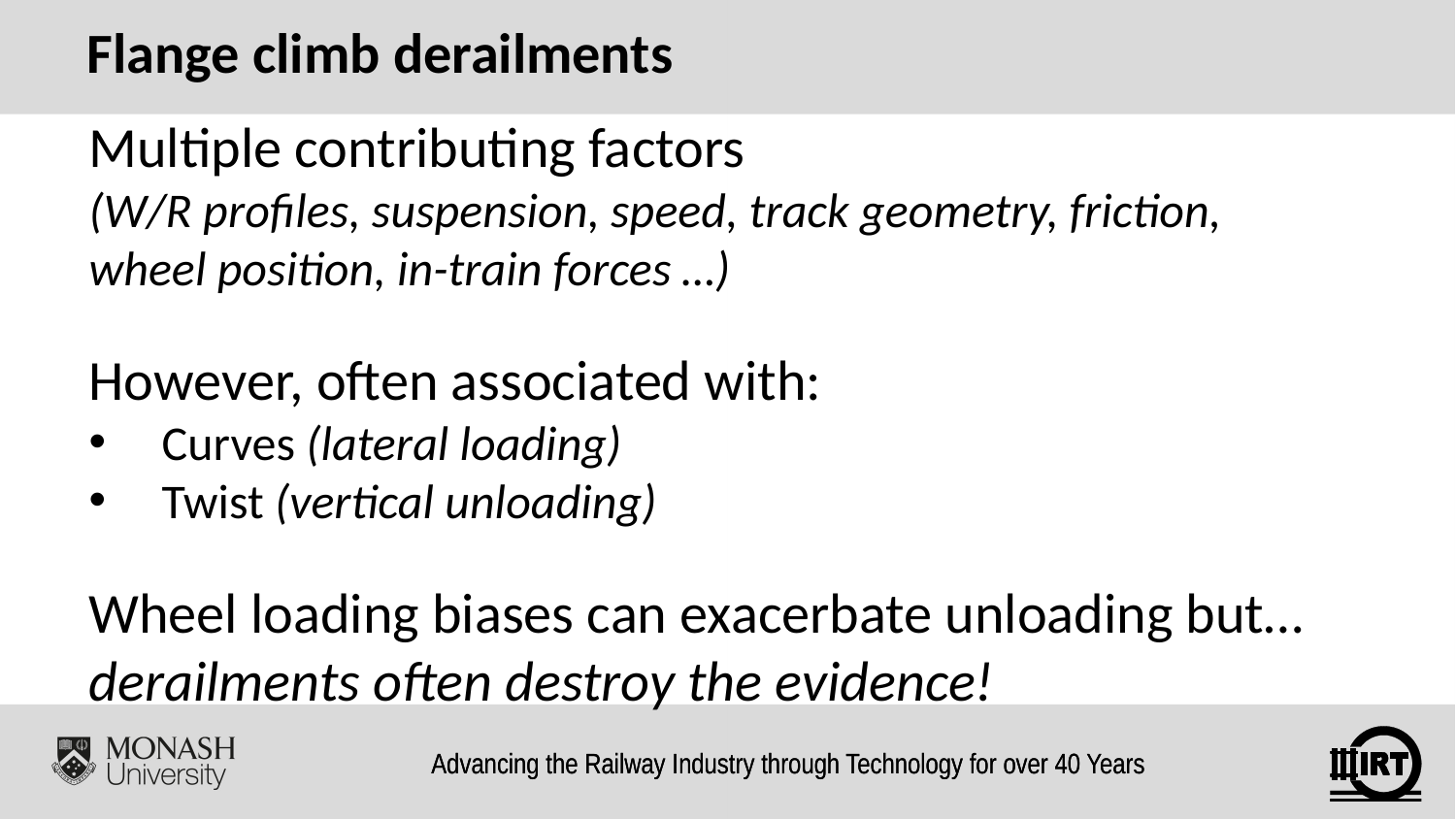

Flange climb derailments
Multiple contributing factors
(W/R profiles, suspension, speed, track geometry, friction, wheel position, in-train forces …)

However, often associated with:
Curves (lateral loading)
Twist (vertical unloading)

Wheel loading biases can exacerbate unloading but… derailments often destroy the evidence!